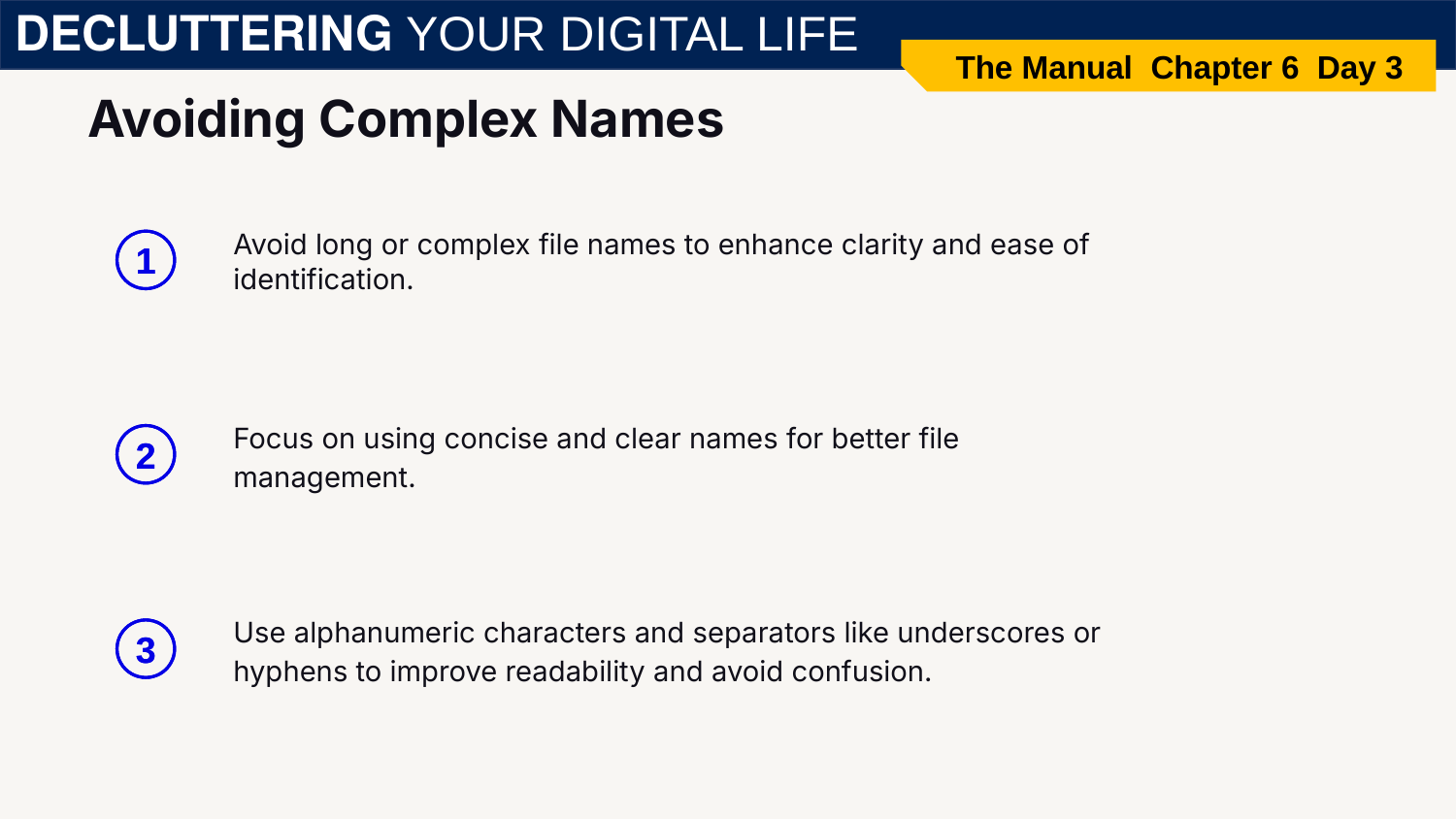

DECLUTTERING YOUR DIGITAL LIFE
The Manual  Chapter 6  Day 3

# Avoiding Complex Names
Avoid long or complex file names to enhance clarity and ease of identification.
1
Focus on using concise and clear names for better file management.
2
Use alphanumeric characters and separators like underscores or hyphens to improve readability and avoid confusion.
3